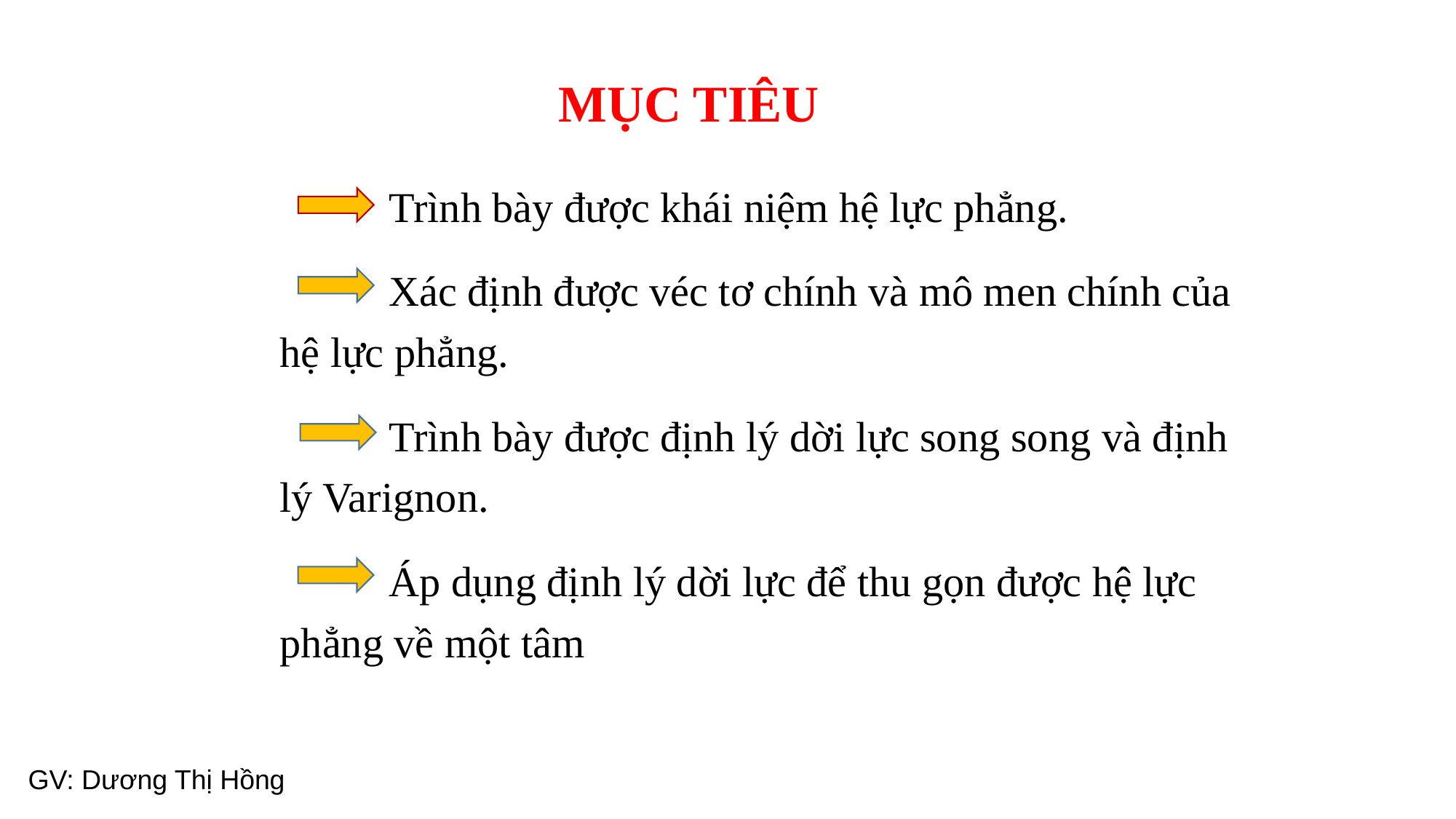

MỤC TIÊU
	Trình bày được khái niệm hệ lực phẳng.
	Xác định được véc tơ chính và mô men chính của hệ lực phẳng.
	Trình bày được định lý dời lực song song và định lý Varignon.
	Áp dụng định lý dời lực để thu gọn được hệ lực phẳng về một tâm

GV: Dương Thị Hồng